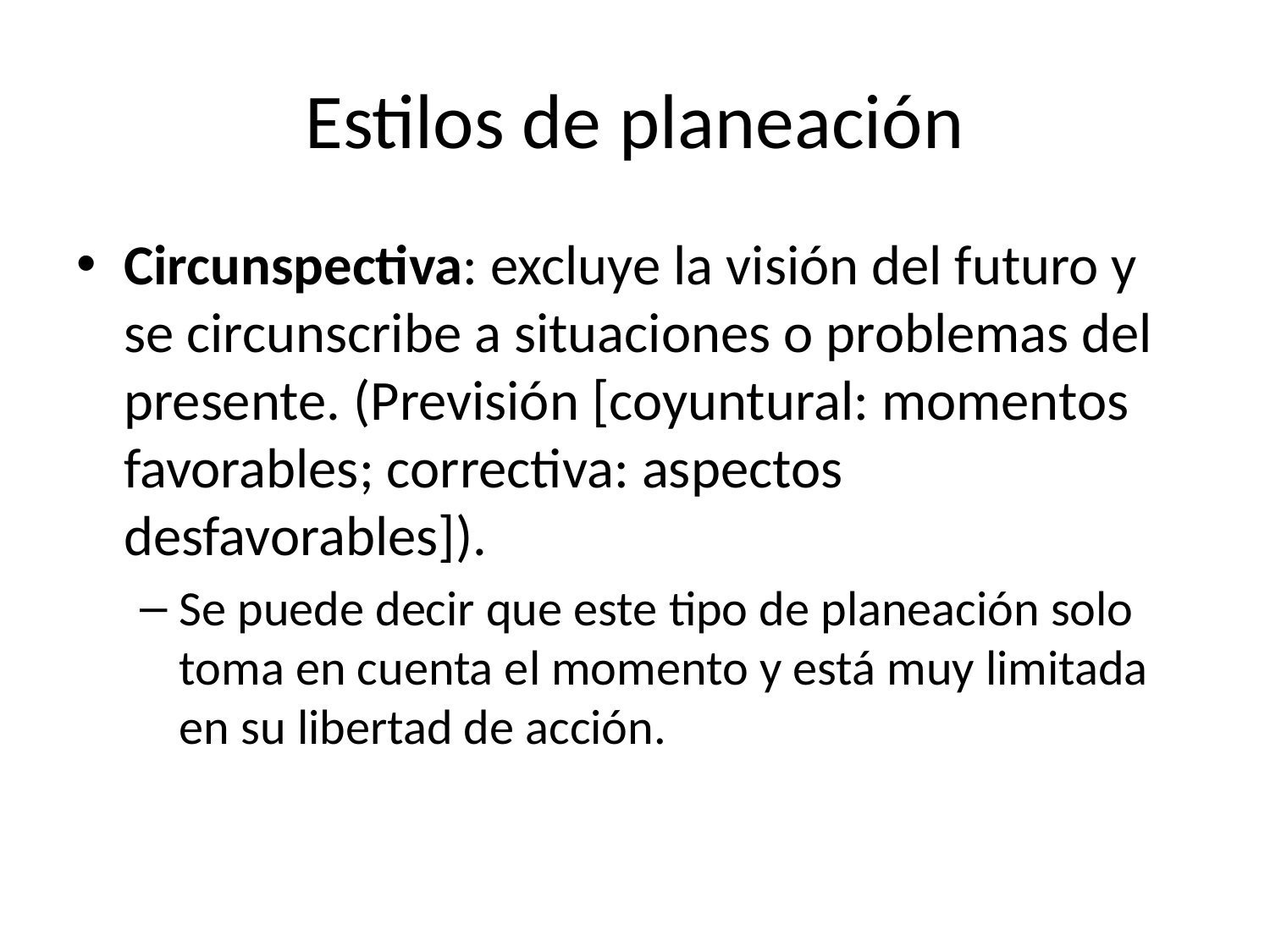

# Estilos de planeación
Circunspectiva: excluye la visión del futuro y se circunscribe a situaciones o problemas del presente. (Previsión [coyuntural: momentos favorables; correctiva: aspectos desfavorables]).
Se puede decir que este tipo de planeación solo toma en cuenta el momento y está muy limitada en su libertad de acción.